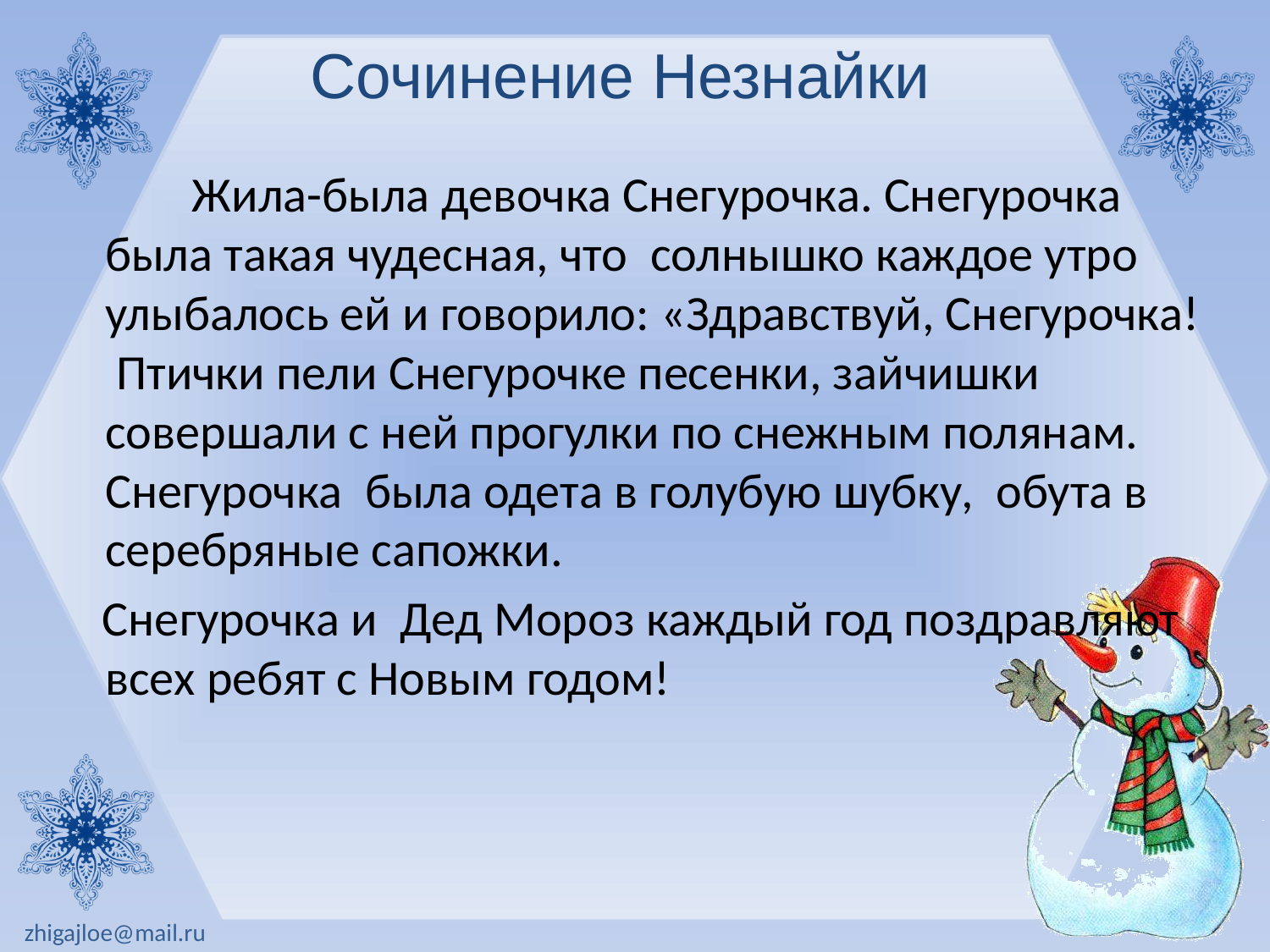

# Сочинение Незнайки
            Жила-была девочка Снегурочка. Снегурочка была такая чудесная, что  солнышко каждое утро улыбалось ей и говорило: «Здравствуй, Снегурочка!   Птички пели Снегурочке песенки, зайчишки совершали с ней прогулки по снежным полянам. Снегурочка  была одета в голубую шубку,  обута в  серебряные сапожки.
    Снегурочка и  Дед Мороз каждый год поздравляют всех ребят с Новым годом!